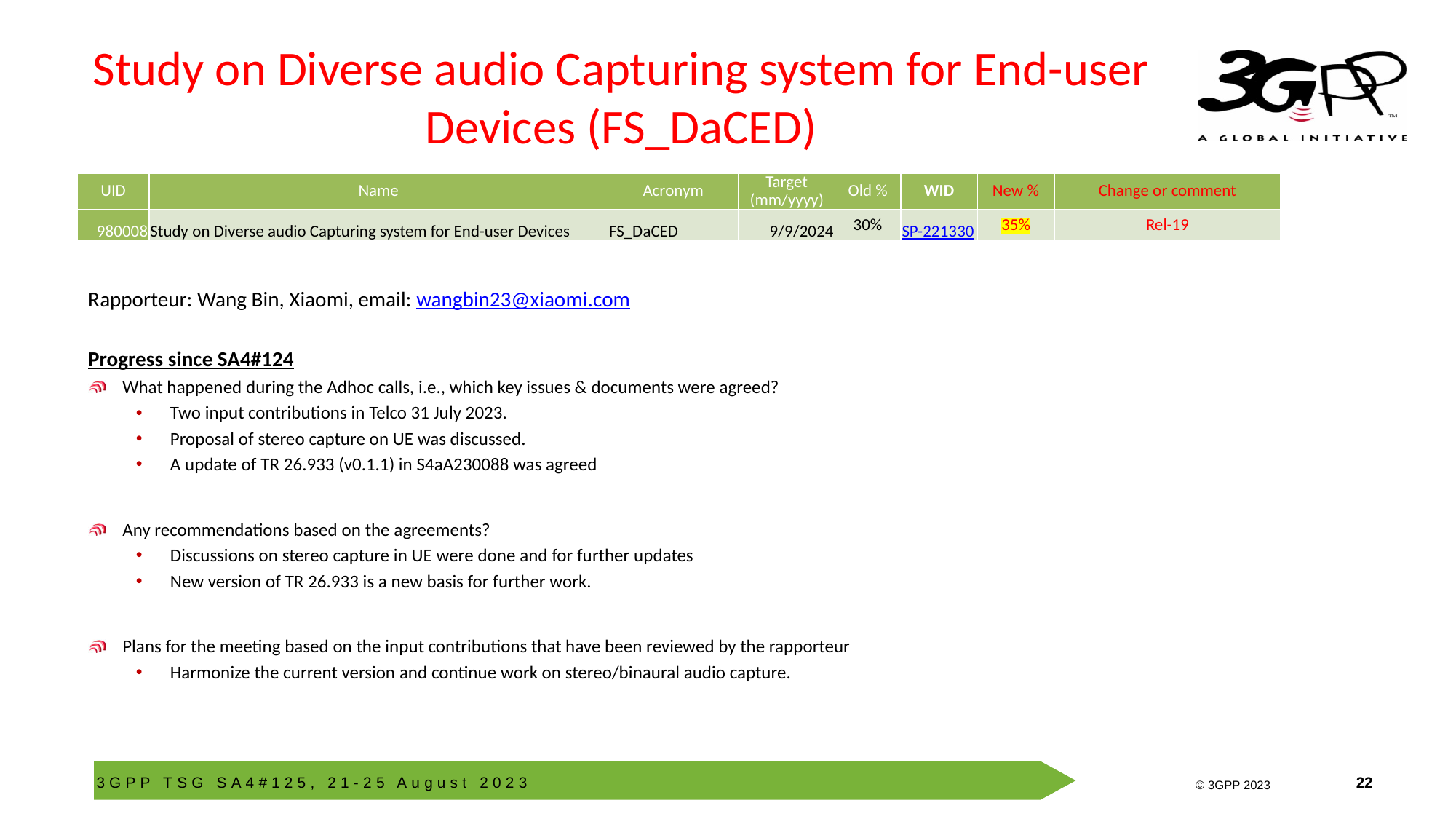

# Study on Diverse audio Capturing system for End-user Devices (FS_DaCED)
| UID | Name | Acronym | Target (mm/yyyy) | Old % | WID | New % | Change or comment |
| --- | --- | --- | --- | --- | --- | --- | --- |
| 980008 | Study on Diverse audio Capturing system for End-user Devices | FS\_DaCED | 9/9/2024 | 30% | SP-221330 | 35% | Rel-19 |
Rapporteur: Wang Bin, Xiaomi, email: wangbin23@xiaomi.com

Progress since SA4#124
What happened during the Adhoc calls, i.e., which key issues & documents were agreed?
Two input contributions in Telco 31 July 2023.
Proposal of stereo capture on UE was discussed.
A update of TR 26.933 (v0.1.1) in S4aA230088 was agreed

Any recommendations based on the agreements?
Discussions on stereo capture in UE were done and for further updates
New version of TR 26.933 is a new basis for further work.

Plans for the meeting based on the input contributions that have been reviewed by the rapporteur
Harmonize the current version and continue work on stereo/binaural audio capture.